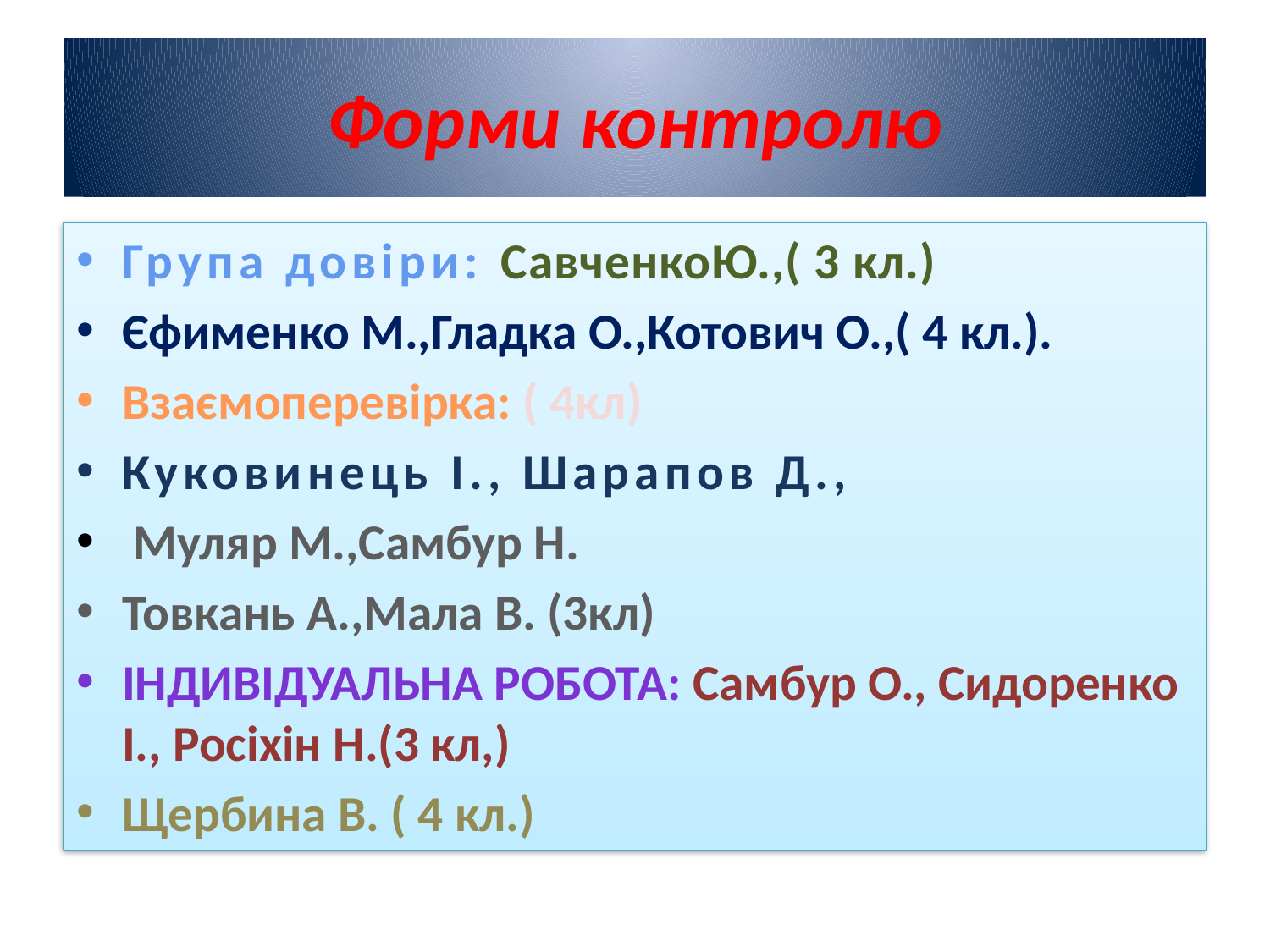

# Форми контролю
Група довіри: СавченкоЮ.,( 3 кл.)
Єфименко М.,Гладка О.,Котович О.,( 4 кл.).
Взаємоперевірка: ( 4кл)
Куковинець І., Шарапов Д.,
 Муляр М.,Самбур Н.
Товкань А.,Мала В. (3кл)
Індивідуальна робота: Самбур О., Сидоренко І., Росіхін Н.(3 кл,)
Щербина В. ( 4 кл.)